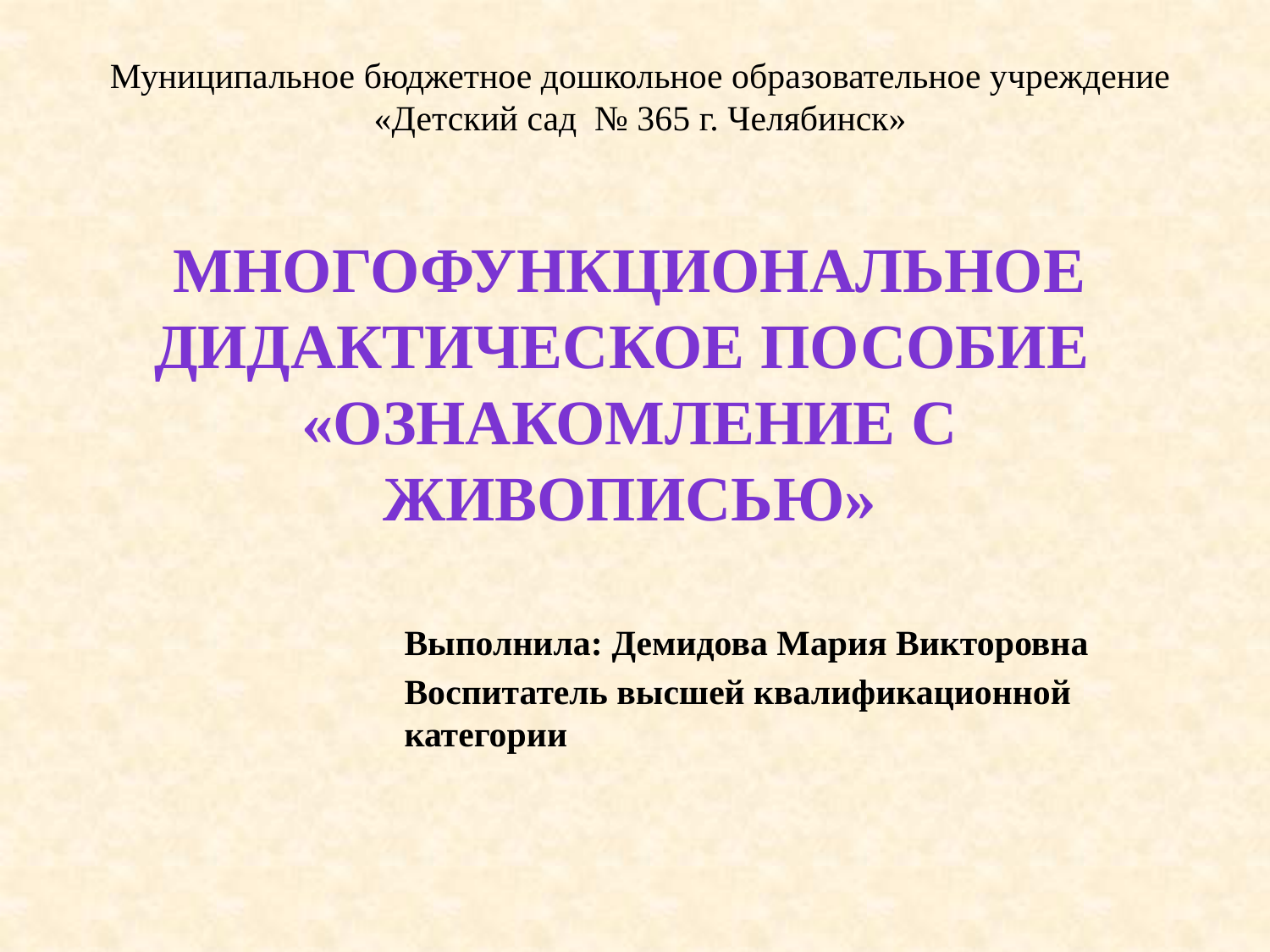

Муниципальное бюджетное дошкольное образовательное учреждение
«Детский сад  № 365 г. Челябинск»
Многофункциональное дидактическое пособие  «ознакомление с живописью»
Выполнила: Демидова Мария Викторовна
Воспитатель высшей квалификационной категории